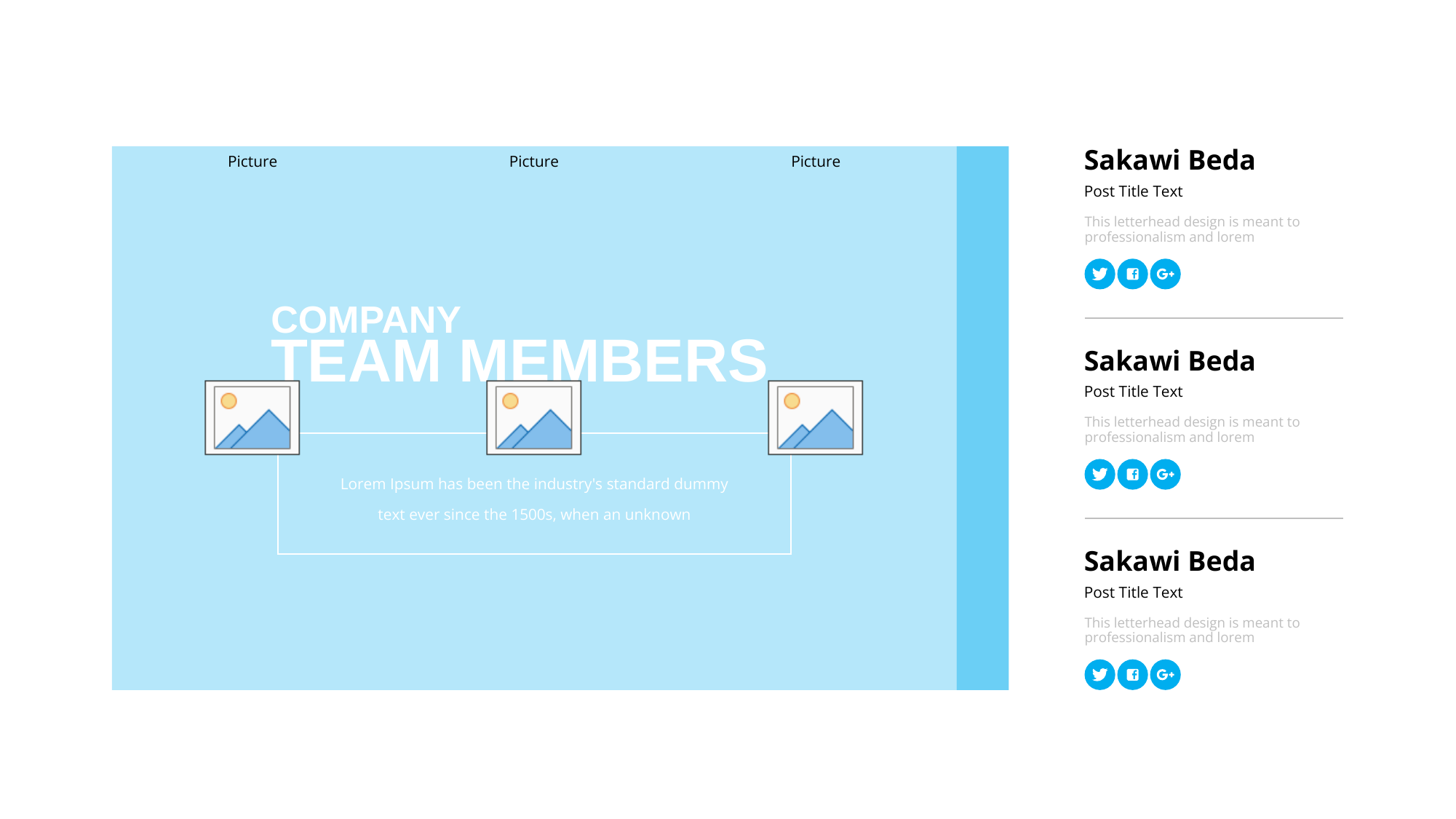

Sakawi Beda
Post Title Text
This letterhead design is meant to professionalism and lorem

Sakawi Beda
Post Title Text
This letterhead design is meant to professionalism and lorem

Sakawi Beda
Post Title Text
This letterhead design is meant to professionalism and lorem

COMPANY
TEAM MEMBERS

Lorem Ipsum has been the industry's standard dummy text ever since the 1500s, when an unknown